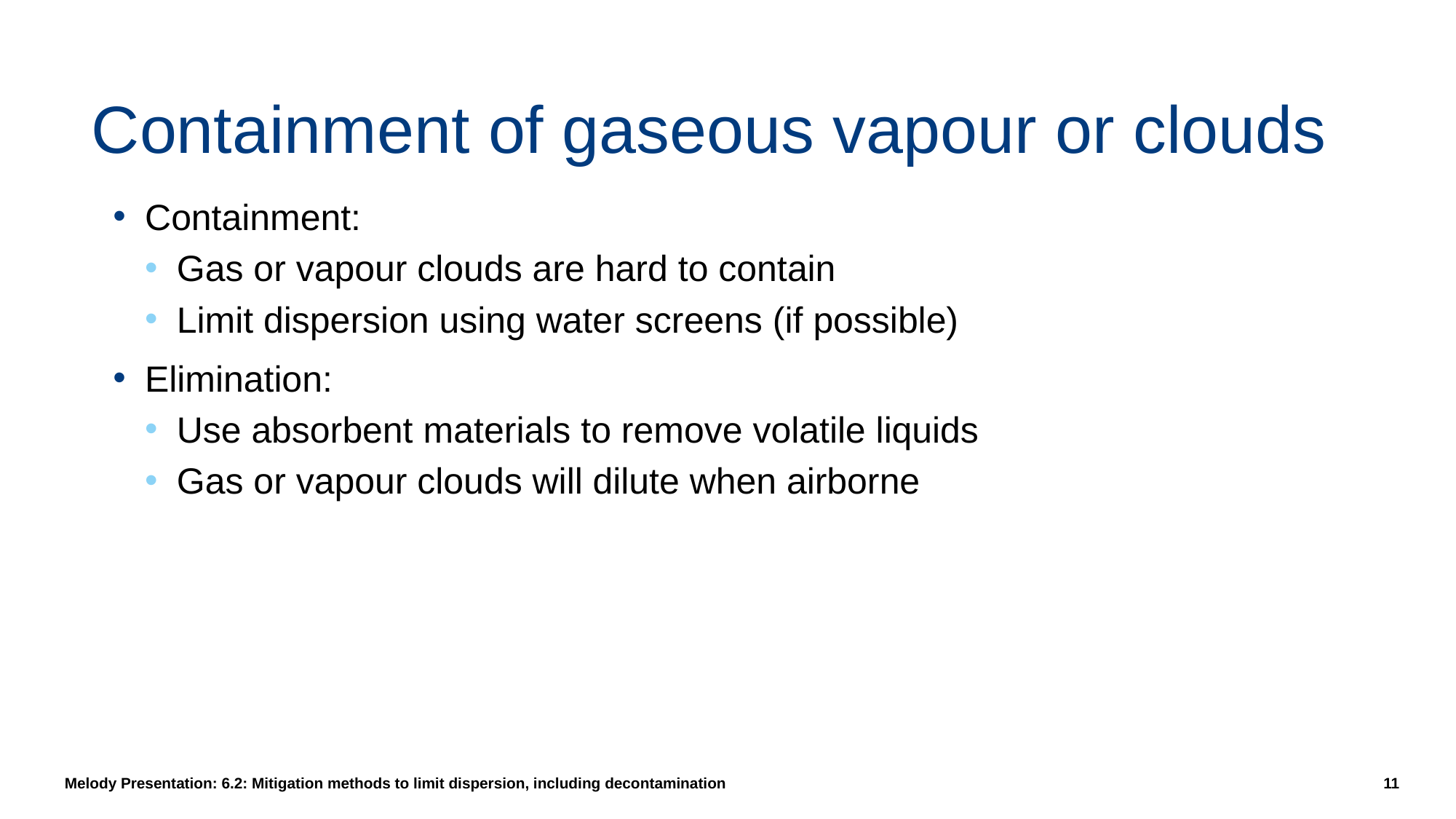

# Containment of gaseous vapour or clouds
Containment:
Gas or vapour clouds are hard to contain
Limit dispersion using water screens (if possible)
Elimination:
Use absorbent materials to remove volatile liquids
Gas or vapour clouds will dilute when airborne

Melody Presentation: 6.2: Mitigation methods to limit dispersion, including decontamination
11